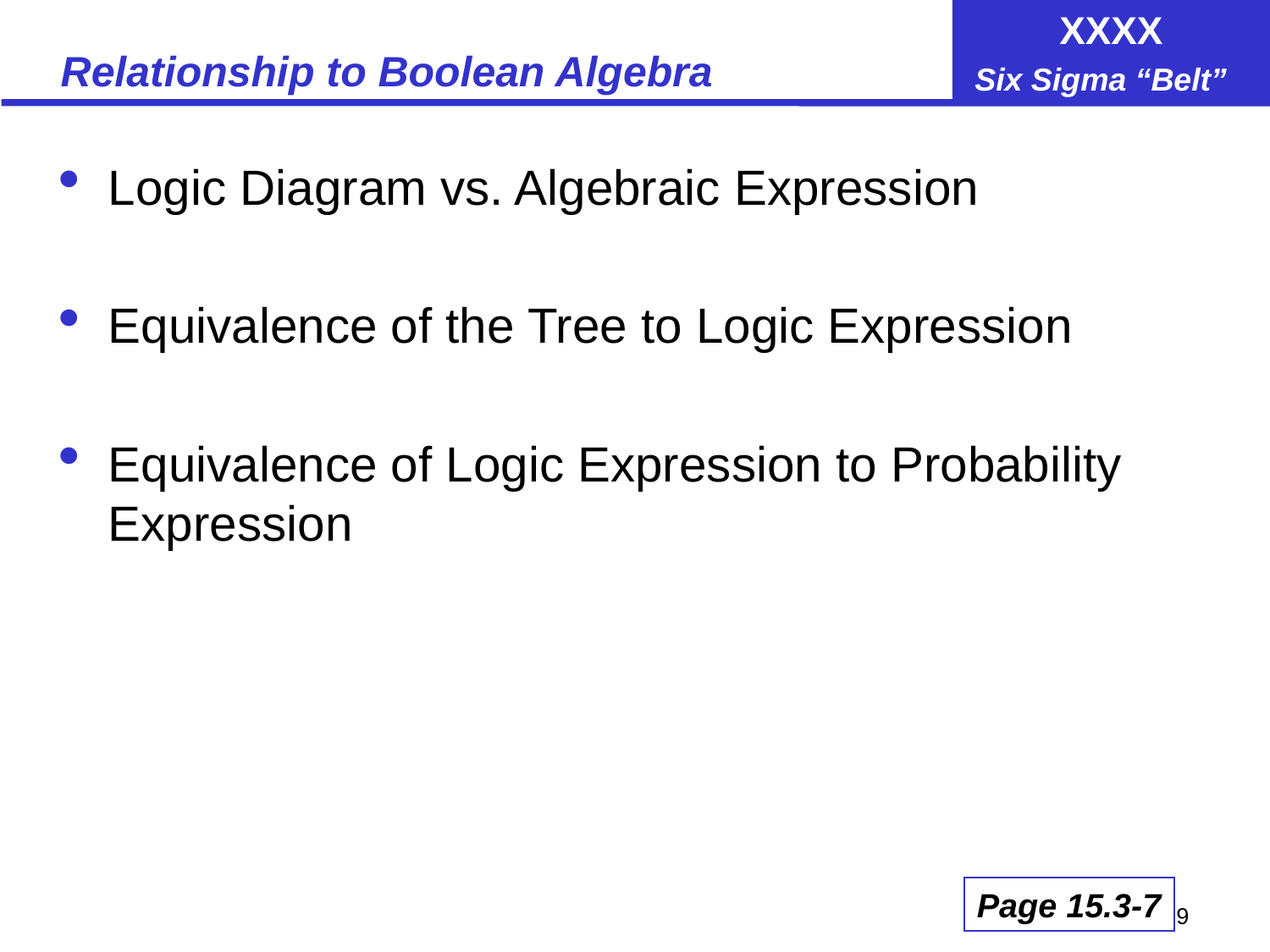

# Relationship to Boolean Algebra
Logic Diagram vs. Algebraic Expression

Equivalence of the Tree to Logic Expression

Equivalence of Logic Expression to Probability Expression
Page 15.3-7